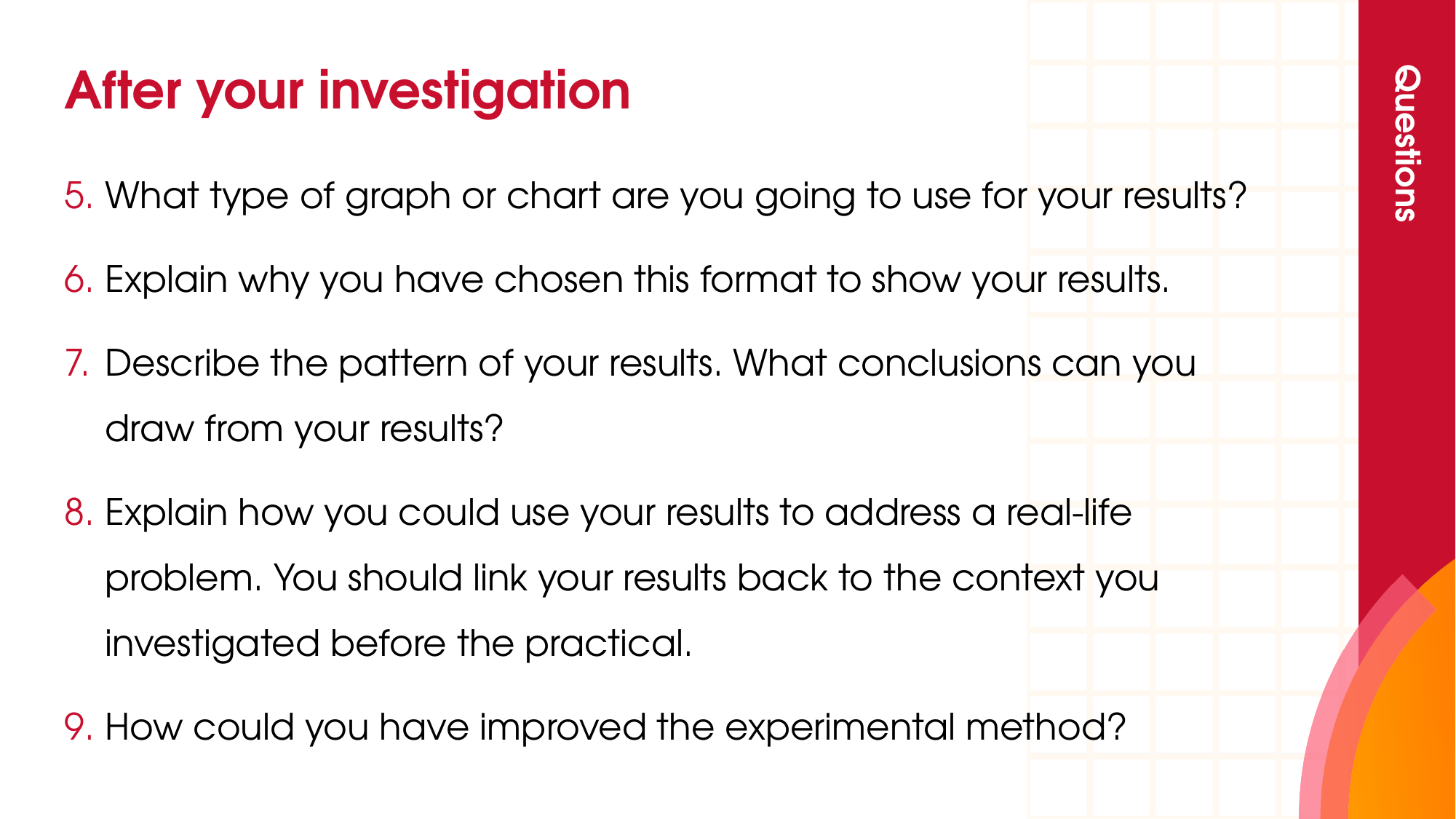

# After your investigation
Questions
What type of graph or chart are you going to use for your results?
Explain why you have chosen this format to show your results.
Describe the pattern of your results. What conclusions can you draw from your results?
Explain how you could use your results to address a real-life problem. You should link your results back to the context you investigated before the practical.
How could you have improved the experimental method?